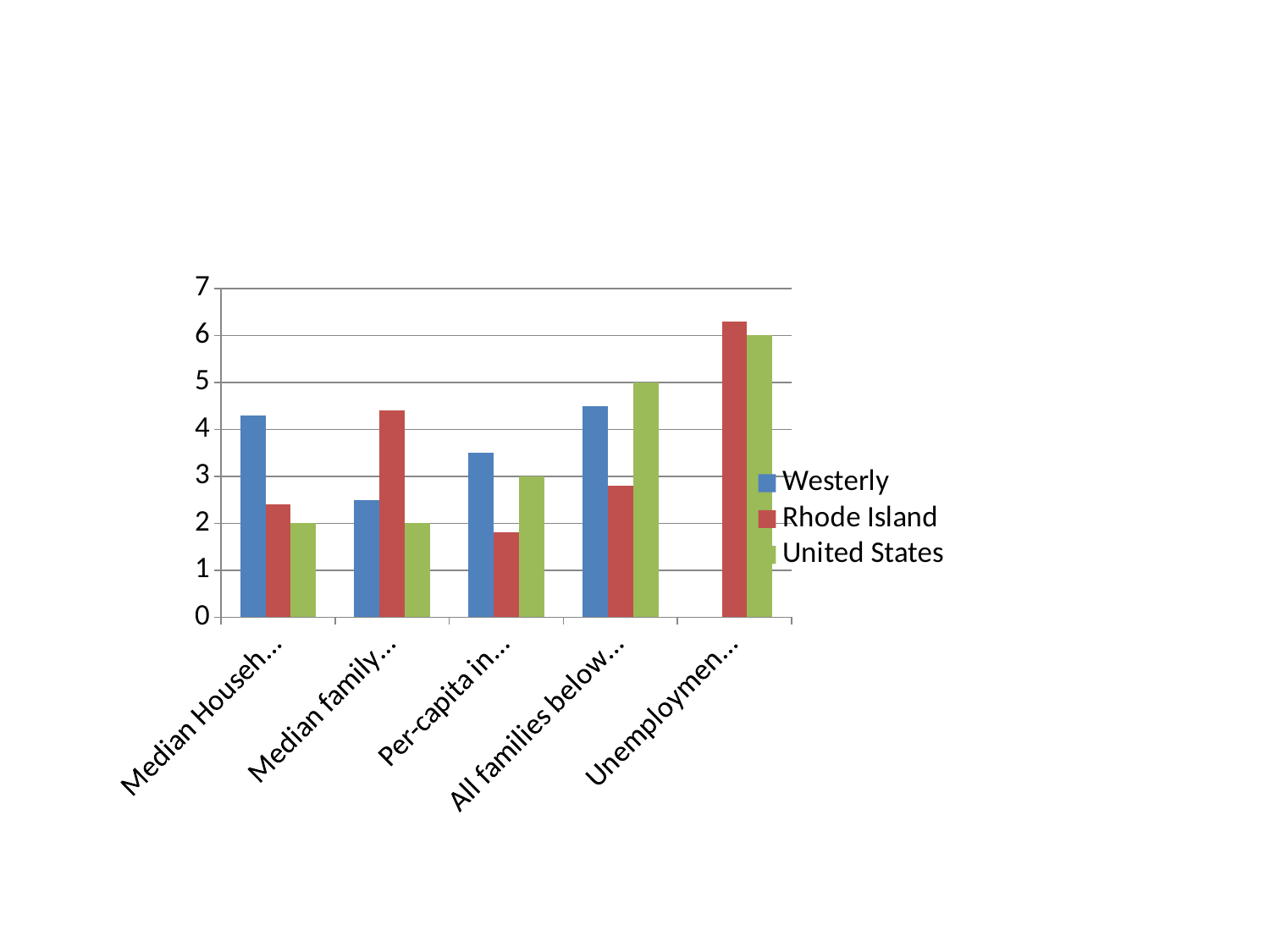

### Chart

| Category | Westerly | Rhode Island | United States |
|---|---|---|---|
| Median Household income | 4.3 | 2.4 | 2.0 |
| Median family income | 2.5 | 4.4 | 2.0 |
| Per-capita income | 3.5 | 1.8 | 3.0 |
| All families below poverty level | 4.5 | 2.8 | 5.0 |
| Unemployment 6.4 | None | 6.3 | 6.0 |